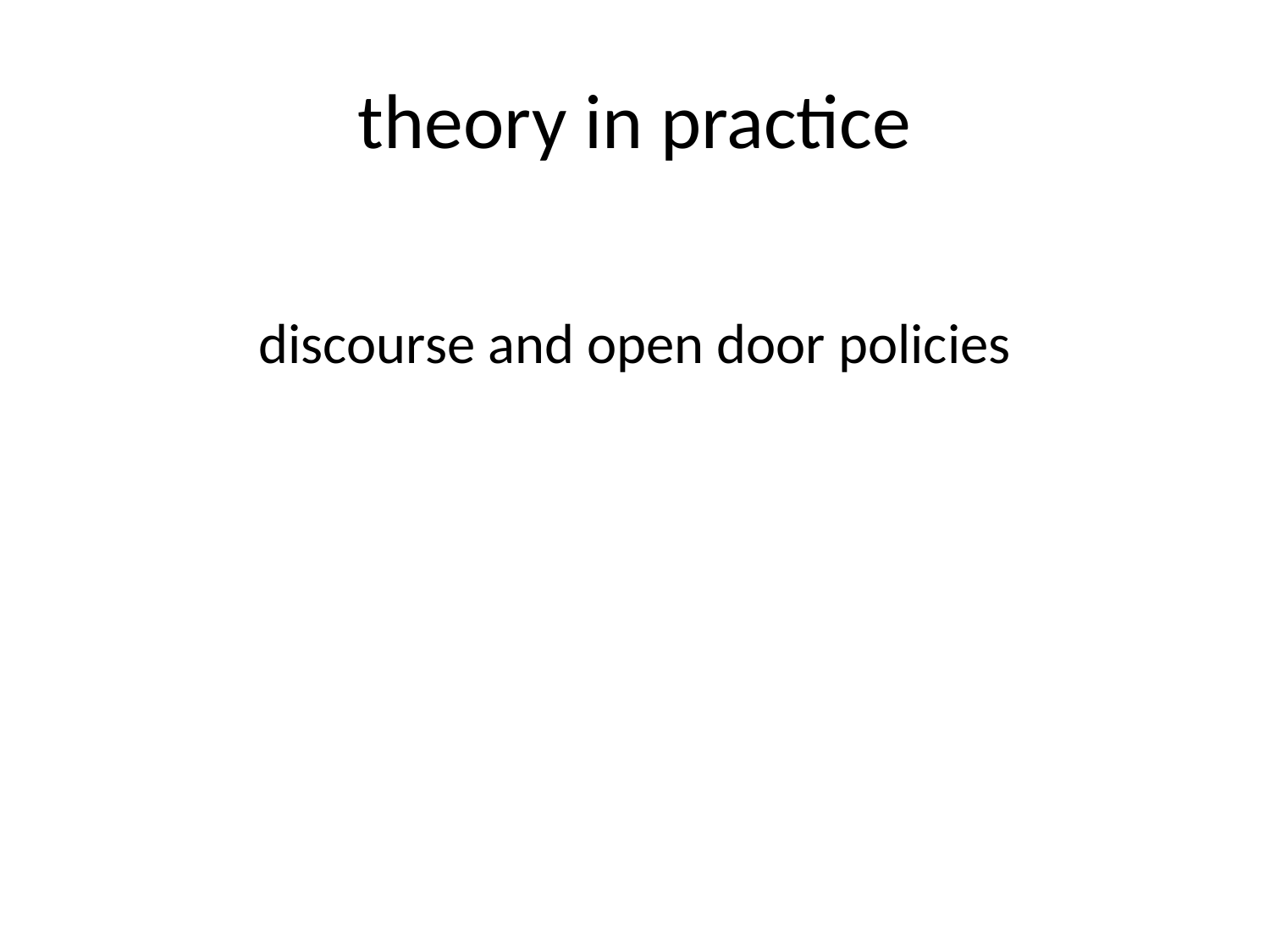

# theory in practice

discourse and open door policies